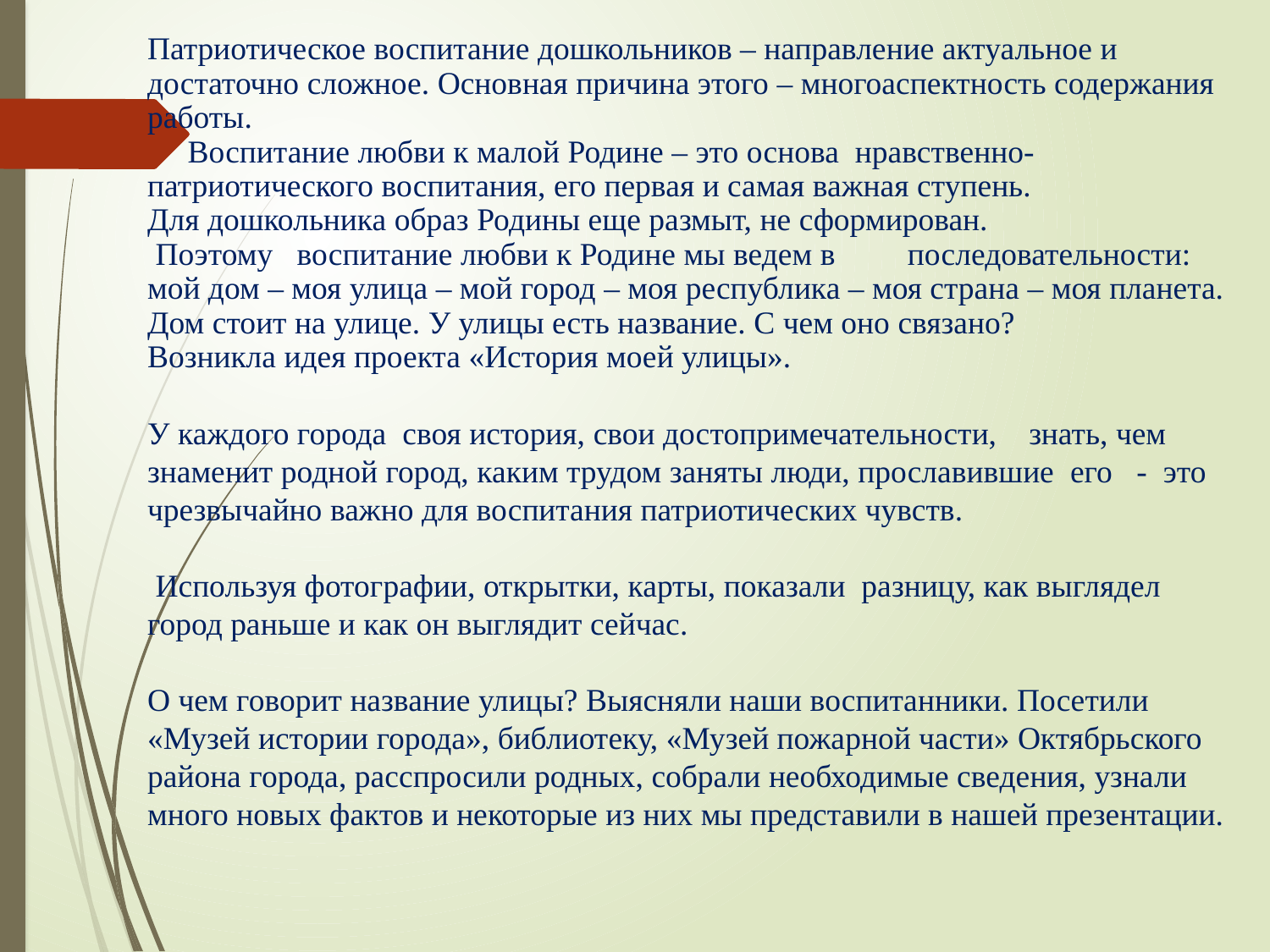

Патриотическое воспитание дошкольников – направление актуальное и достаточно сложное. Основная причина этого – многоаспектность содержания работы.
     Воспитание любви к малой Родине – это основа  нравственно-патриотического воспитания, его первая и самая важная ступень.
Для дошкольника образ Родины еще размыт, не сформирован.
 Поэтому   воспитание любви к Родине мы ведем в         последовательности:
мой дом – моя улица – мой город – моя республика – моя страна – моя планета.
Дом стоит на улице. У улицы есть название. С чем оно связано?
Возникла идея проекта «История моей улицы».

У каждого города  своя история, свои достопримечательности,    знать, чем знаменит родной город, каким трудом заняты люди, прославившие  его   -  это чрезвычайно важно для воспитания патриотических чувств.
 Используя фотографии, открытки, карты, показали  разницу, как выглядел город раньше и как он выглядит сейчас.

О чем говорит название улицы? Выясняли наши воспитанники. Посетили «Музей истории города», библиотеку, «Музей пожарной части» Октябрьского района города, расспросили родных, собрали необходимые сведения, узнали много новых фактов и некоторые из них мы представили в нашей презентации.